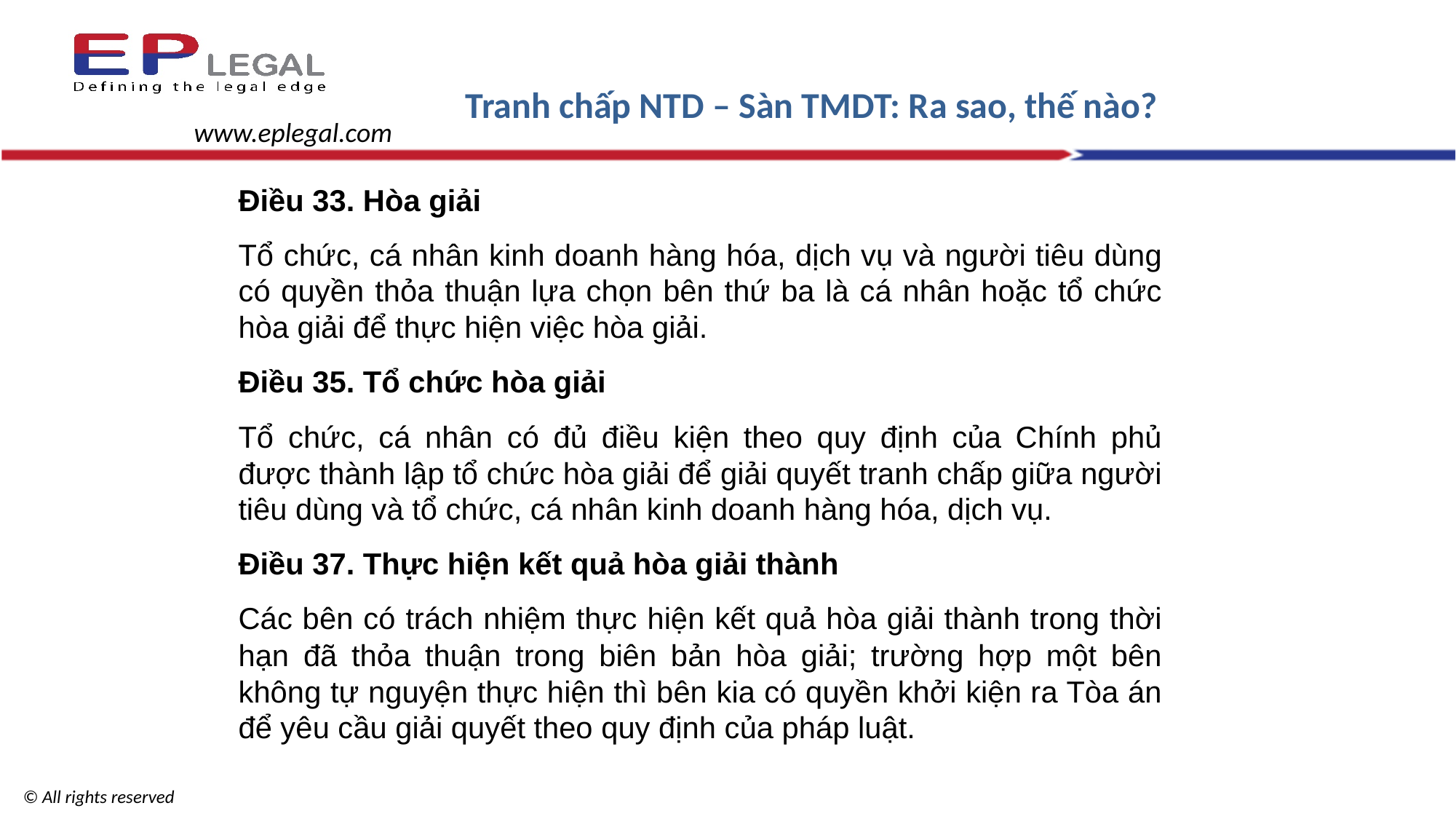

Tranh chấp NTD – Sàn TMDT: Ra sao, thế nào?
www.eplegal.com
Điều 33. Hòa giải
Tổ chức, cá nhân kinh doanh hàng hóa, dịch vụ và người tiêu dùng có quyền thỏa thuận lựa chọn bên thứ ba là cá nhân hoặc tổ chức hòa giải để thực hiện việc hòa giải.
Điều 35. Tổ chức hòa giải
Tổ chức, cá nhân có đủ điều kiện theo quy định của Chính phủ được thành lập tổ chức hòa giải để giải quyết tranh chấp giữa người tiêu dùng và tổ chức, cá nhân kinh doanh hàng hóa, dịch vụ.
Điều 37. Thực hiện kết quả hòa giải thành
Các bên có trách nhiệm thực hiện kết quả hòa giải thành trong thời hạn đã thỏa thuận trong biên bản hòa giải; trường hợp một bên không tự nguyện thực hiện thì bên kia có quyền khởi kiện ra Tòa án để yêu cầu giải quyết theo quy định của pháp luật.